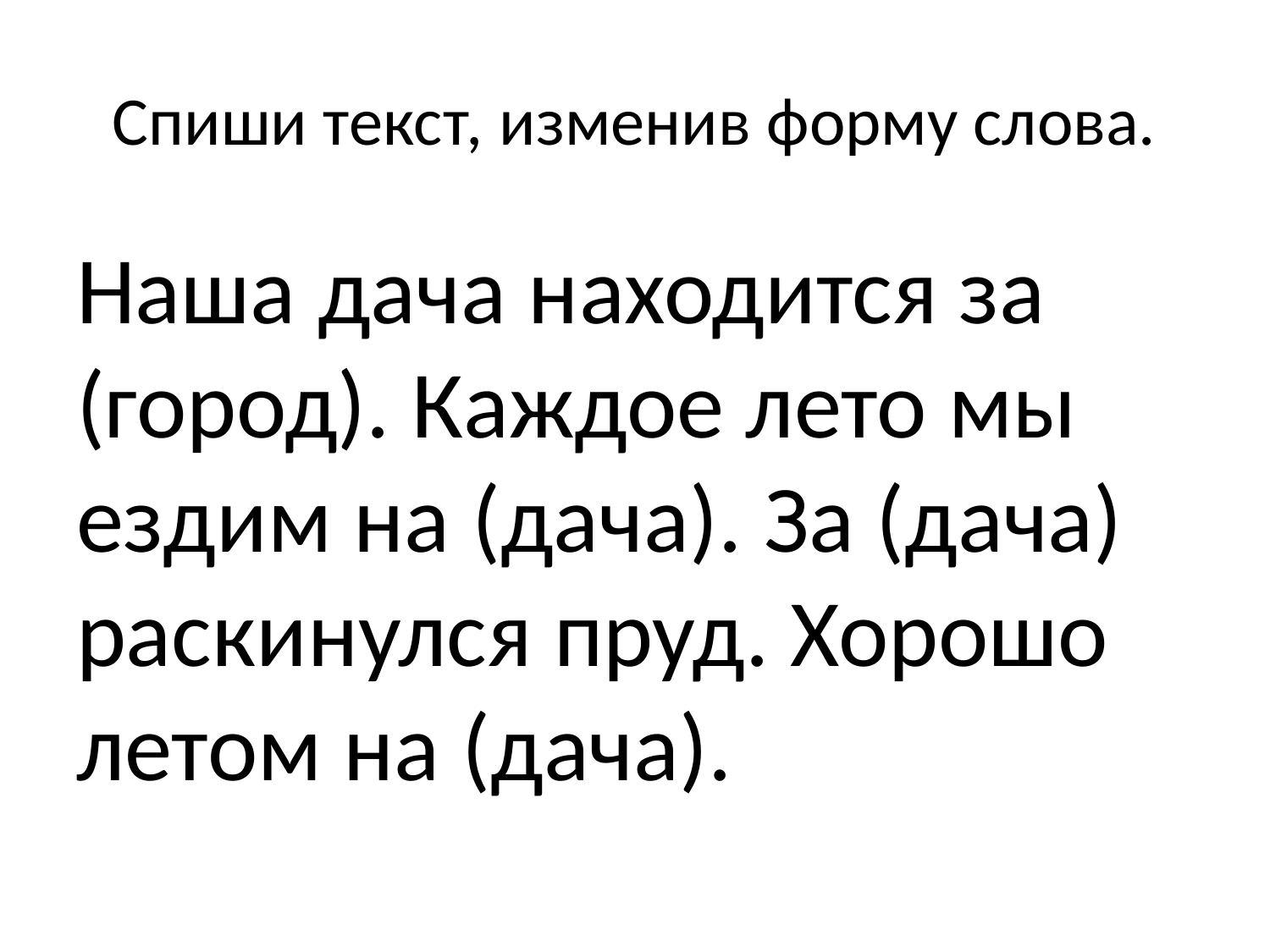

# Спиши текст, изменив форму слова.
Наша дача находится за (город). Каждое лето мы ездим на (дача). За (дача) раскинулся пруд. Хорошо летом на (дача).